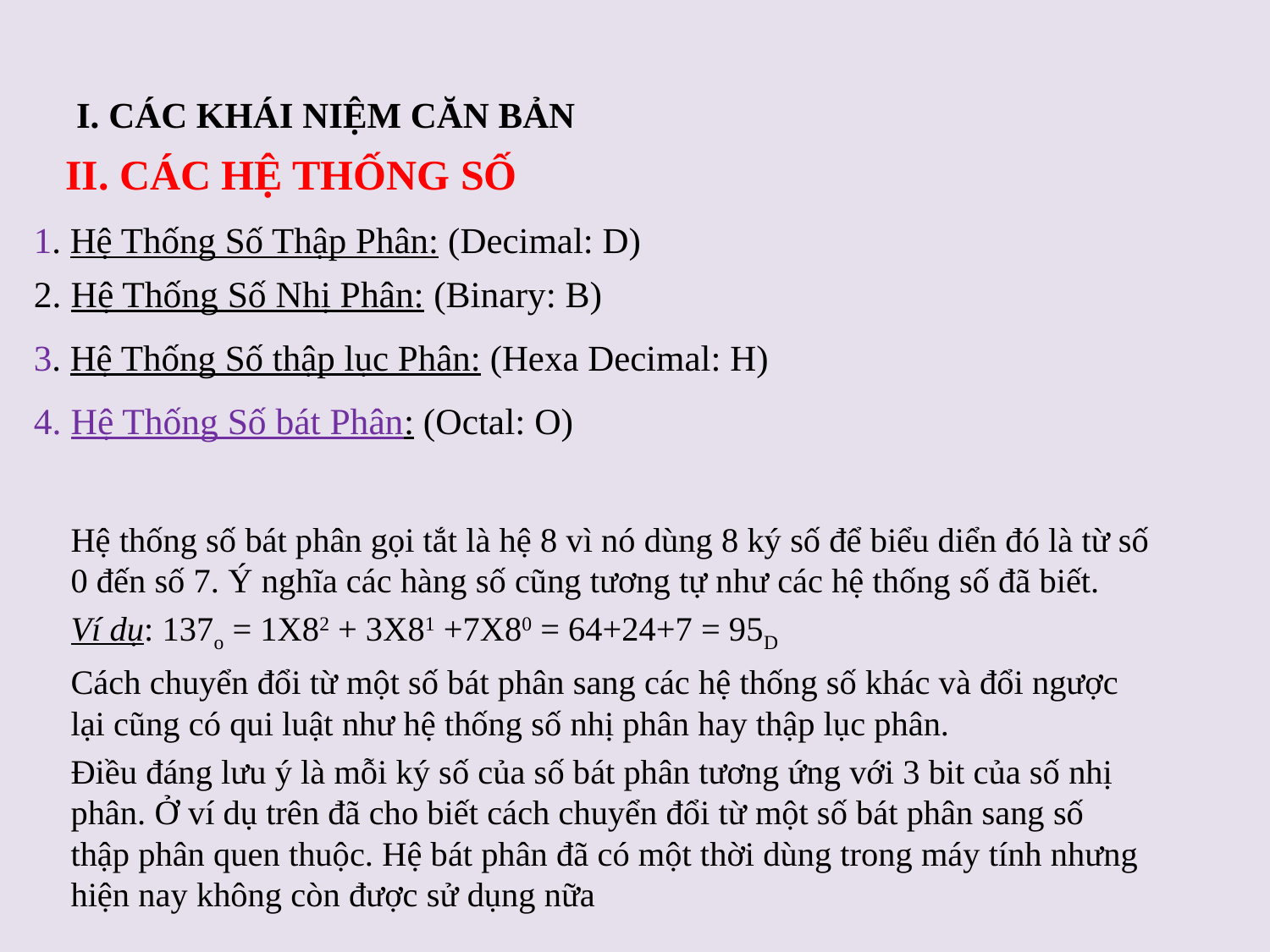

I. Các khái niệm căn bản
II. Các hệ thống số
1. Hệ Thống Số Thập Phân: (Decimal: D)
2. Hệ Thống Số Nhị Phân: (Binary: B)
3. Hệ Thống Số thập lục Phân: (Hexa Decimal: H)
4. Hệ Thống Số bát Phân: (Octal: O)
Hệ thống số bát phân gọi tắt là hệ 8 vì nó dùng 8 ký số để biểu diển đó là từ số 0 đến số 7. Ý nghĩa các hàng số cũng tương tự như các hệ thống số đã biết.
Ví dụ: 137o = 1X82 + 3X81 +7X80 = 64+24+7 = 95D
Cách chuyển đổi từ một số bát phân sang các hệ thống số khác và đổi ngược lại cũng có qui luật như hệ thống số nhị phân hay thập lục phân.
Điều đáng lưu ý là mỗi ký số của số bát phân tương ứng với 3 bit của số nhị phân. Ở ví dụ trên đã cho biết cách chuyển đổi từ một số bát phân sang số thập phân quen thuộc. Hệ bát phân đã có một thời dùng trong máy tính nhưng hiện nay không còn được sử dụng nữa